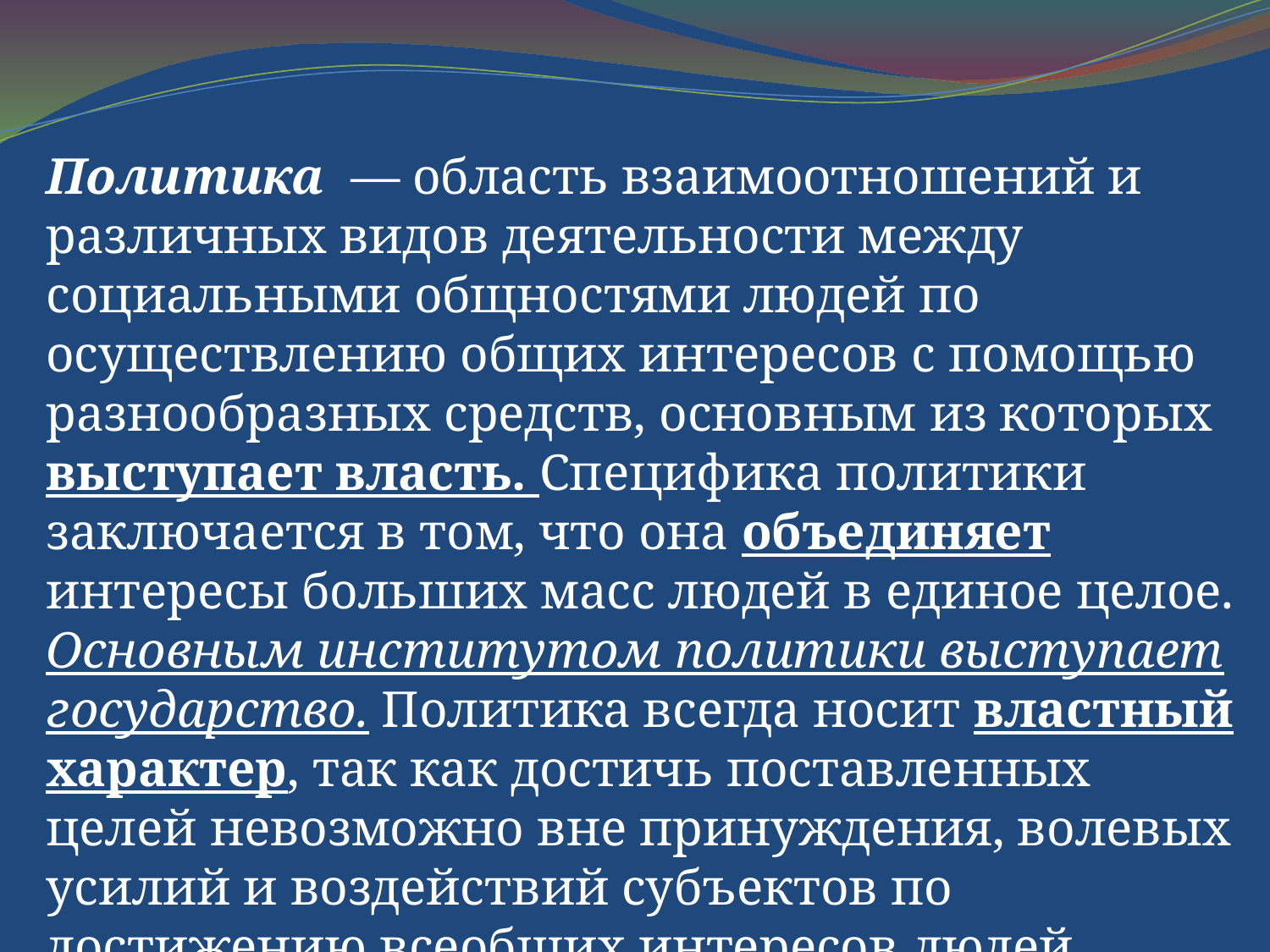

Политика  — область взаимоотношений и различных видов деятельности между социальными общностями людей по осуществлению общих интересов с помощью разнообразных средств, основным из которых выступает власть. Специфика политики заключается в том, что она объединяет интересы больших масс людей в единое целое. Основным институтом политики выступает государство. Политика всегда носит властный характер, так как достичь поставленных целей невозможно вне принуждения, волевых усилий и воздействий субъектов по достижению всеобщих интересов людей.